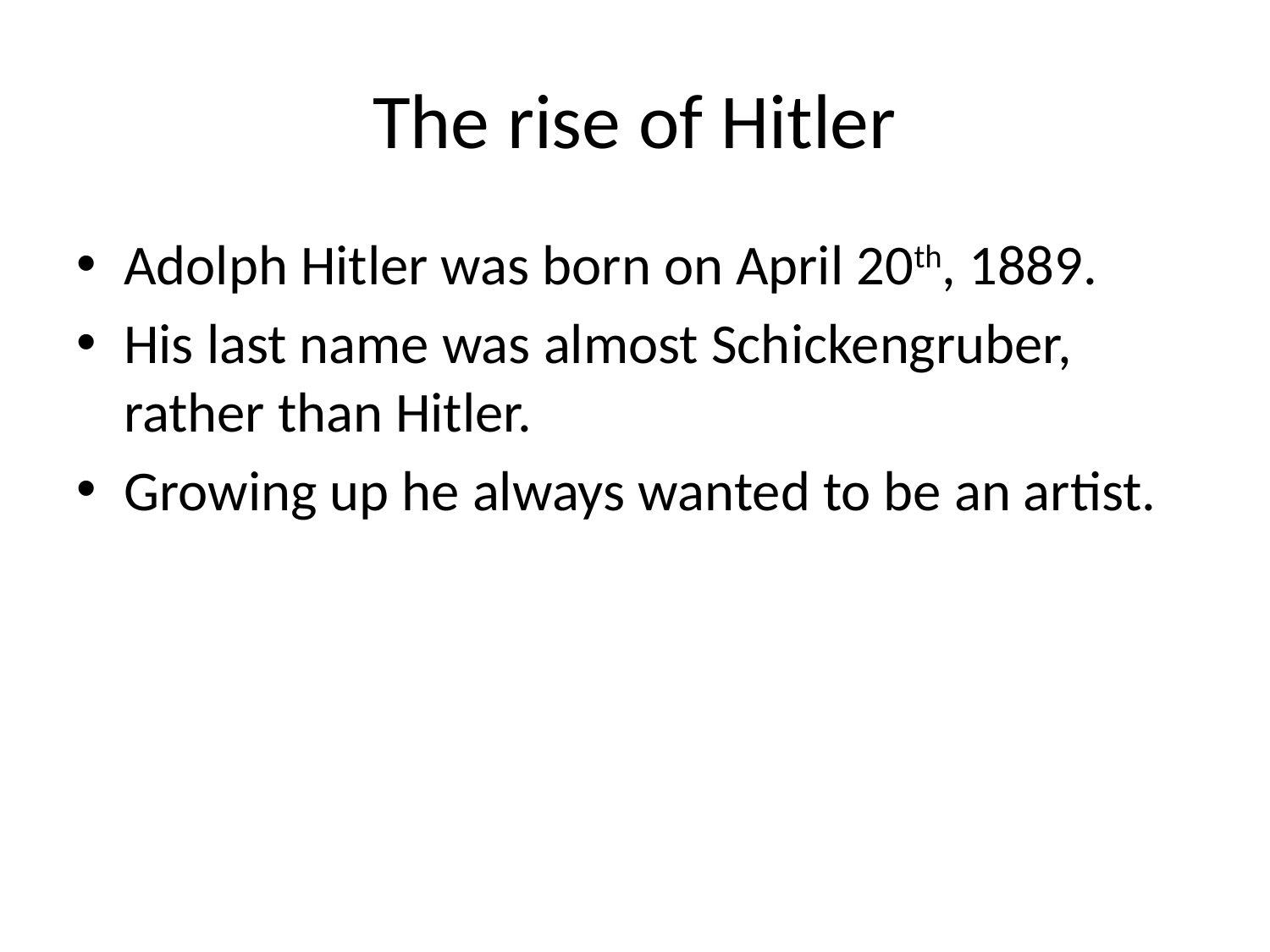

# The rise of Hitler
Adolph Hitler was born on April 20th, 1889.
His last name was almost Schickengruber, rather than Hitler.
Growing up he always wanted to be an artist.